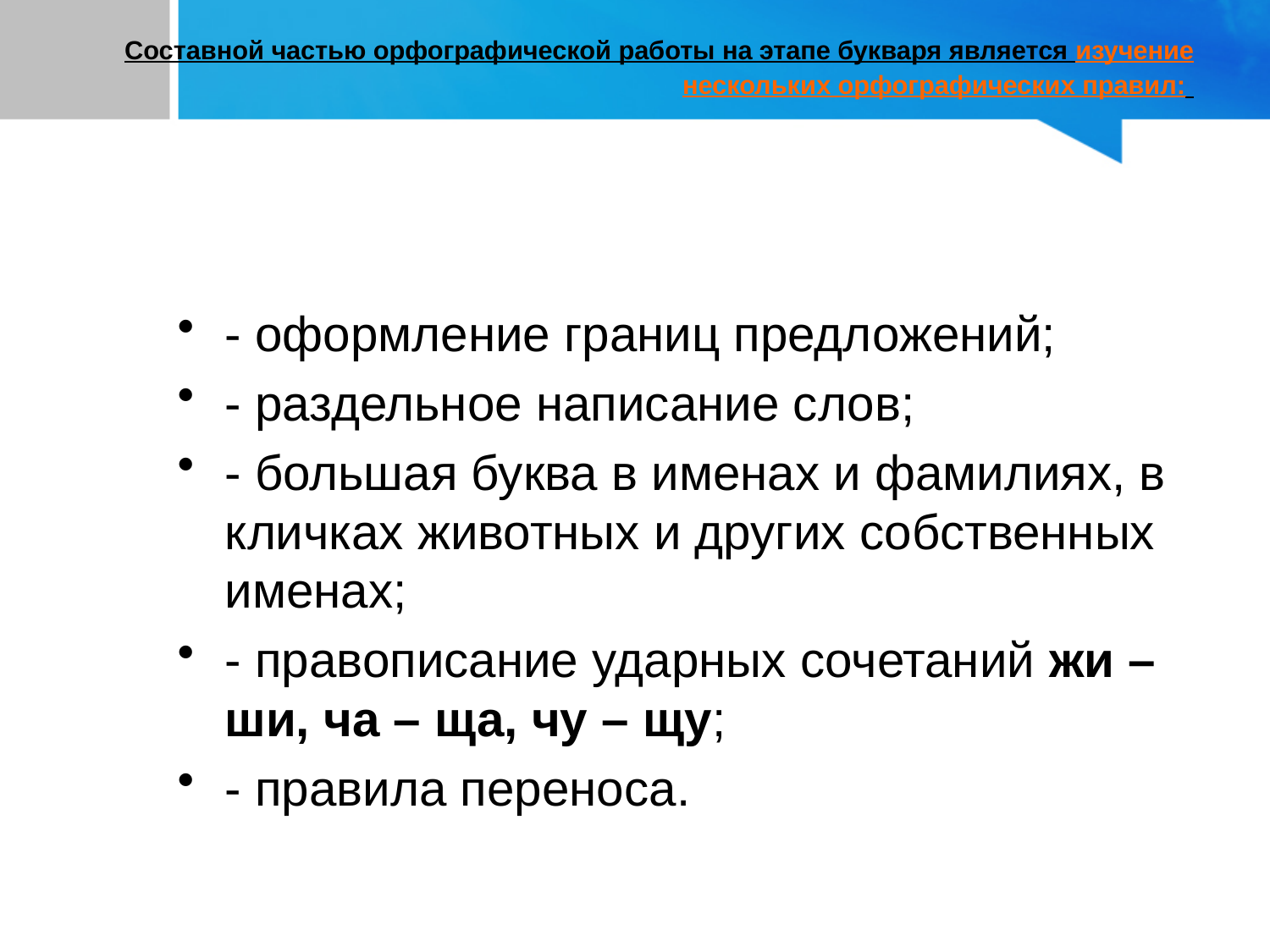

# Составной частью орфографической работы на этапе букваря является изучение нескольких орфографических правил:
- оформление границ предложений;
- раздельное написание слов;
- большая буква в именах и фамилиях, в кличках животных и других собственных именах;
- правописание ударных сочетаний жи – ши, ча – ща, чу – щу;
- правила переноса.